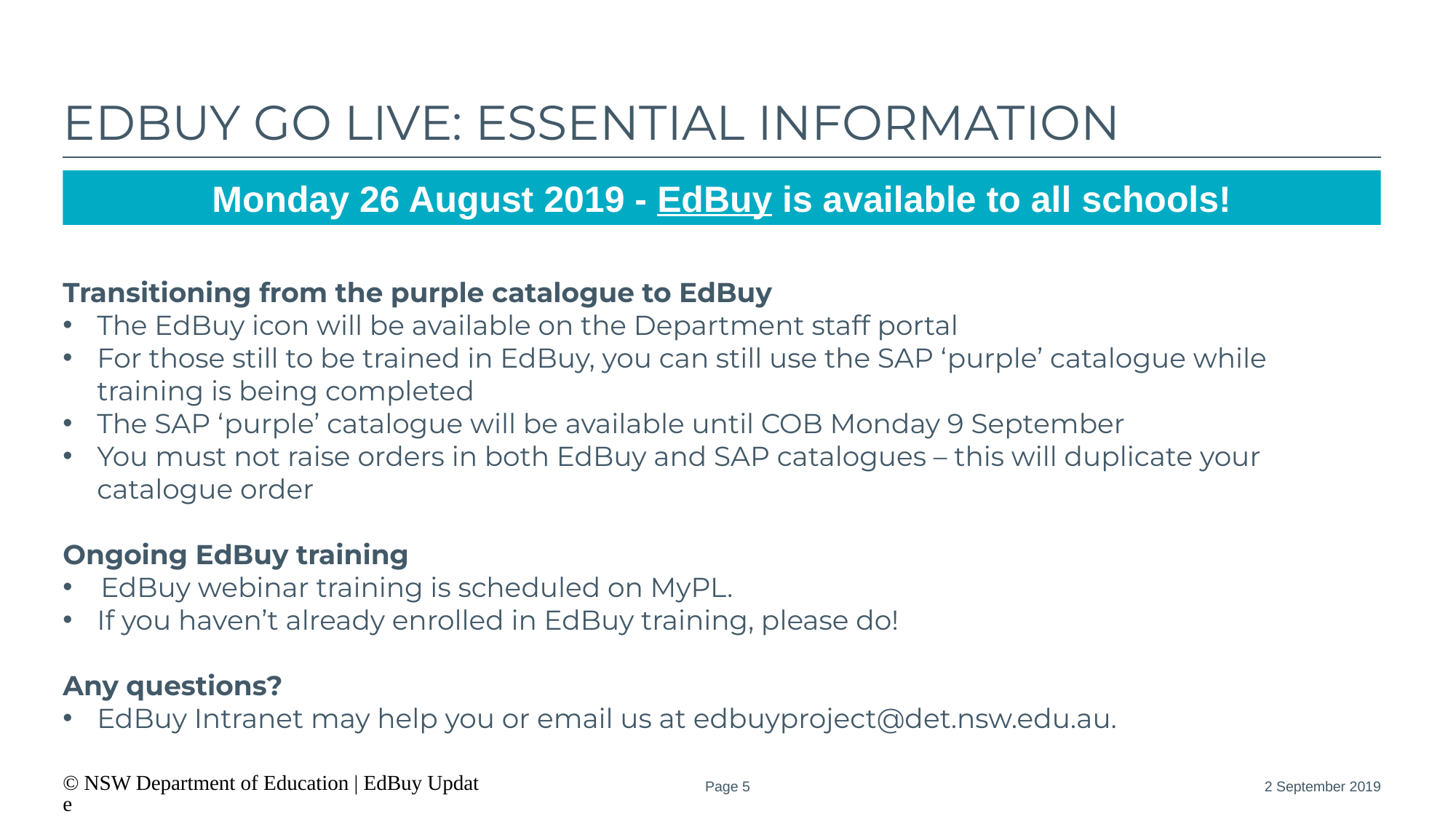

# EdBuy go live: essential information
Monday 26 August 2019 - EdBuy is available to all schools!
Transitioning from the purple catalogue to EdBuy
The EdBuy icon will be available on the Department staff portal
For those still to be trained in EdBuy, you can still use the SAP ‘purple’ catalogue while training is being completed
The SAP ‘purple’ catalogue will be available until COB Monday 9 September
You must not raise orders in both EdBuy and SAP catalogues – this will duplicate your catalogue order

Ongoing EdBuy training
 EdBuy webinar training is scheduled on MyPL.
If you haven’t already enrolled in EdBuy training, please do!

Any questions?
EdBuy Intranet may help you or email us at edbuyproject@det.nsw.edu.au.

© NSW Department of Education | EdBuy Update
Page 5
2 September 2019